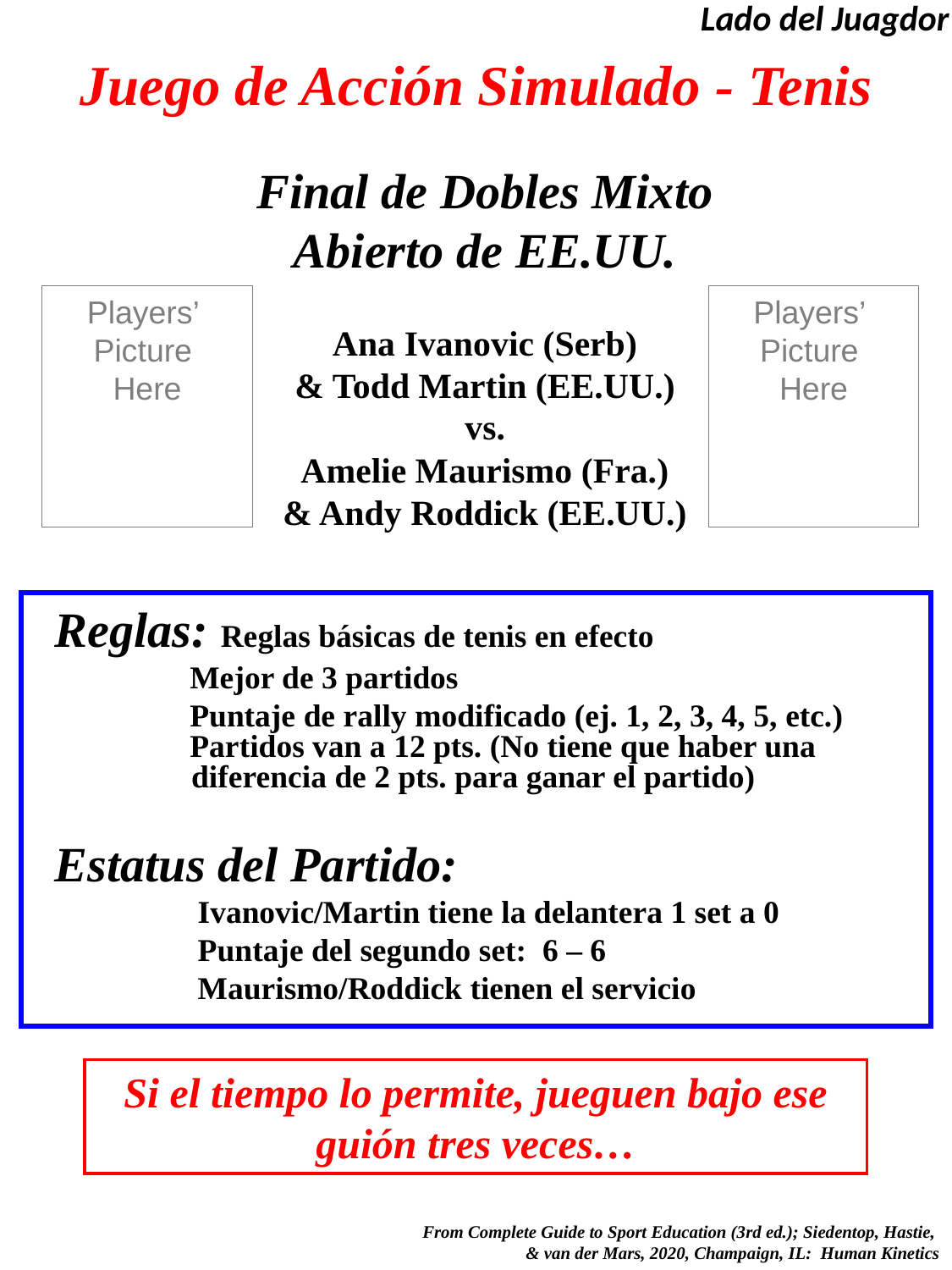

Lado del Juagdor
# Juego de Acción Simulado - Tenis
Final de Dobles Mixto
Abierto de EE.UU.

Ana Ivanovic (Serb)
& Todd Martin (EE.UU.)
vs.
Amelie Maurismo (Fra.)
& Andy Roddick (EE.UU.)
Players’
Picture
Here

Players’
Picture
Here

Reglas: Reglas básicas de tenis en efecto
	 Mejor de 3 partidos
	 Puntaje de rally modificado (ej. 1, 2, 3, 4, 5, etc.)
	 Partidos van a 12 pts. (No tiene que haber una
                 diferencia de 2 pts. para ganar el partido)

Estatus del Partido:
	  Ivanovic/Martin tiene la delantera 1 set a 0
	  Puntaje del segundo set:  6 – 6
 	  Maurismo/Roddick tienen el servicio
Si el tiempo lo permite, jueguen bajo ese guión tres veces…
 From Complete Guide to Sport Education (3rd ed.); Siedentop, Hastie,
& van der Mars, 2020, Champaign, IL:  Human Kinetics